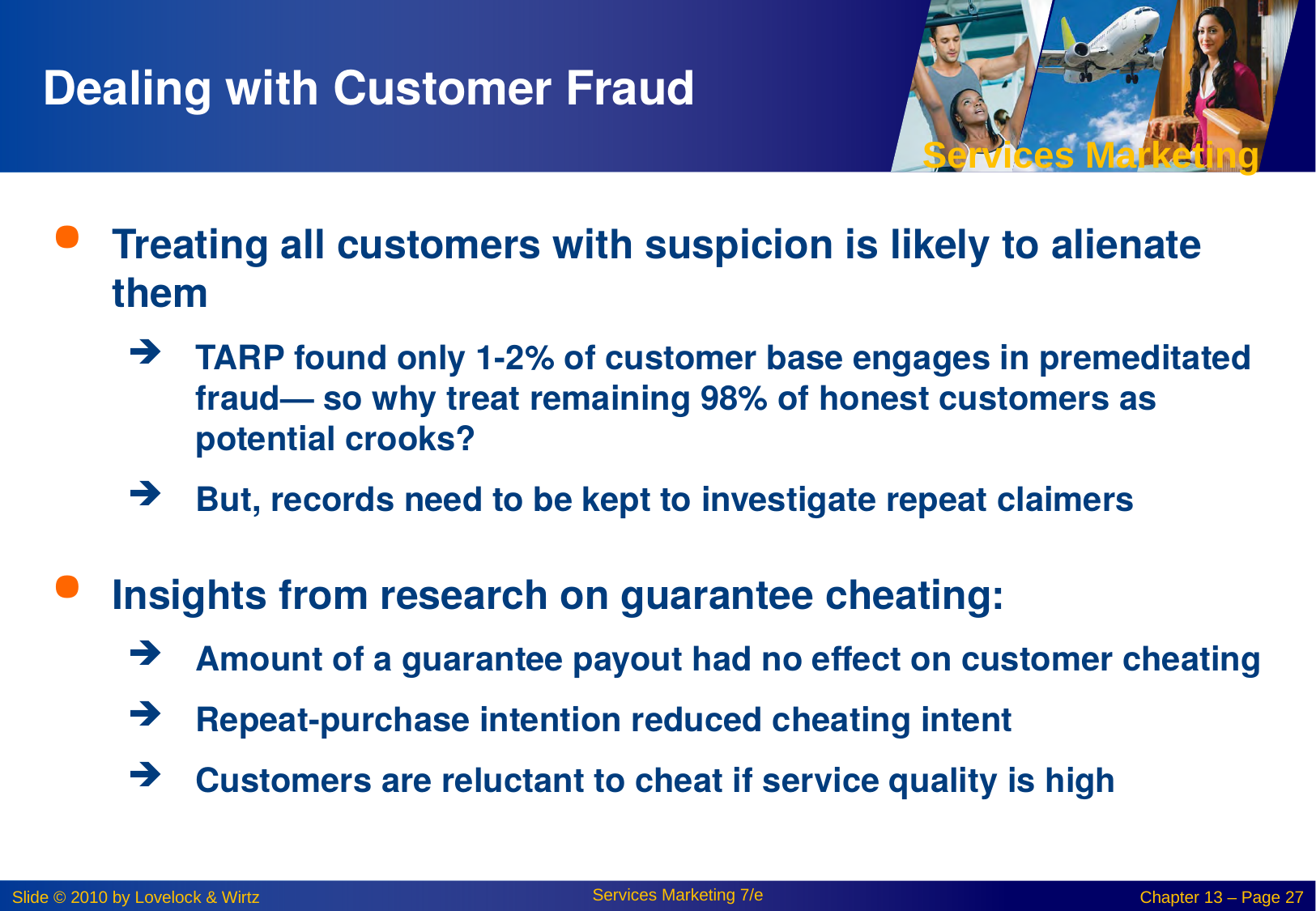

# Dealing with Customer Fraud
Treating all customers with suspicion is likely to alienate them
TARP found only 1-2% of customer base engages in premeditated fraud— so why treat remaining 98% of honest customers as potential crooks?
But, records need to be kept to investigate repeat claimers
Insights from research on guarantee cheating:
Amount of a guarantee payout had no effect on customer cheating
Repeat-purchase intention reduced cheating intent
Customers are reluctant to cheat if service quality is high